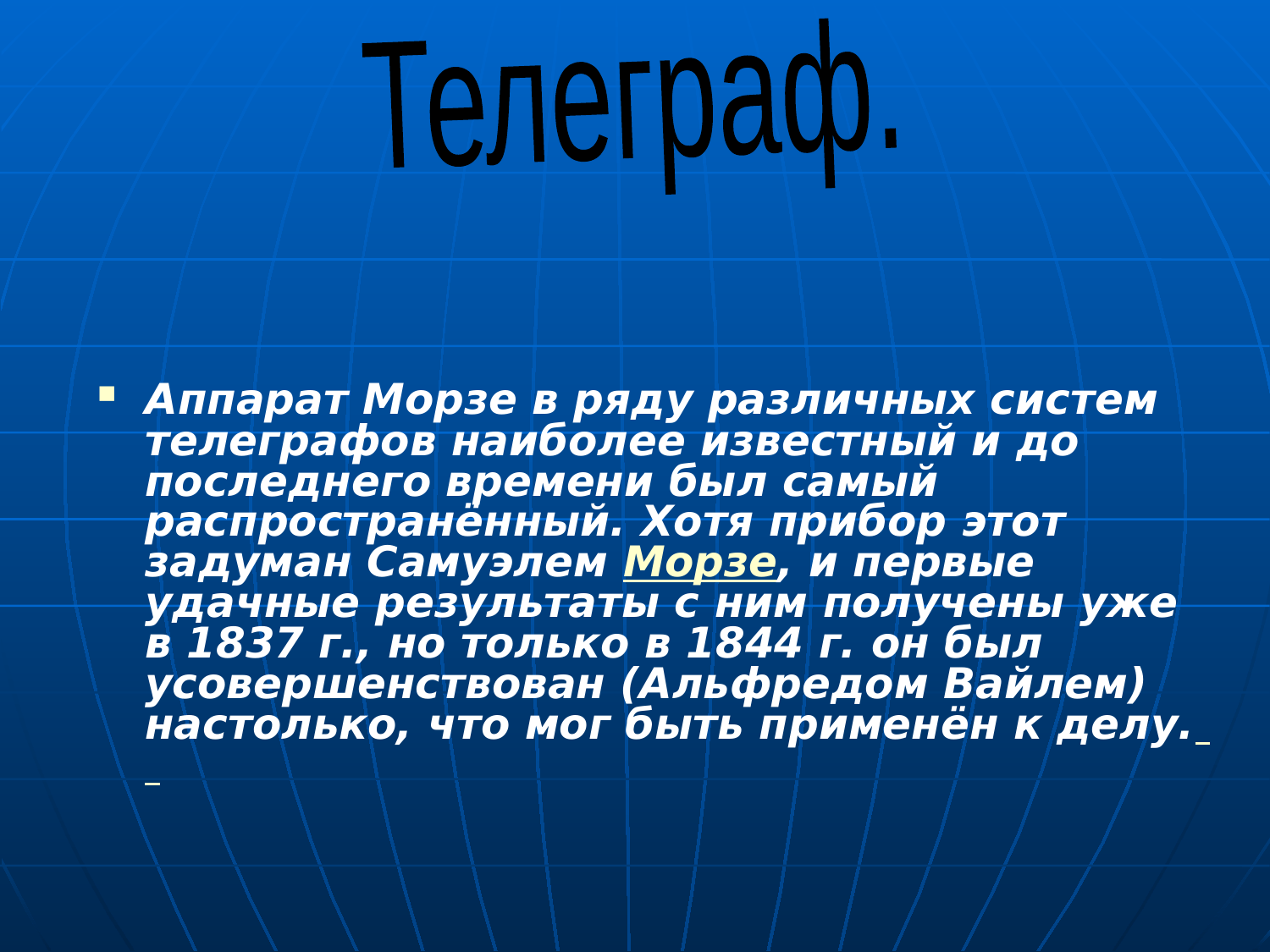

Телеграф.
Аппарат Морзе в ряду различных систем телеграфов наиболее известный и до последнего времени был самый распространённый. Хотя прибор этот задуман Самуэлем Морзе, и первые удачные результаты с ним получены уже в 1837 г., но только в 1844 г. он был усовершенствован (Альфредом Вайлем) настолько, что мог быть применён к делу.